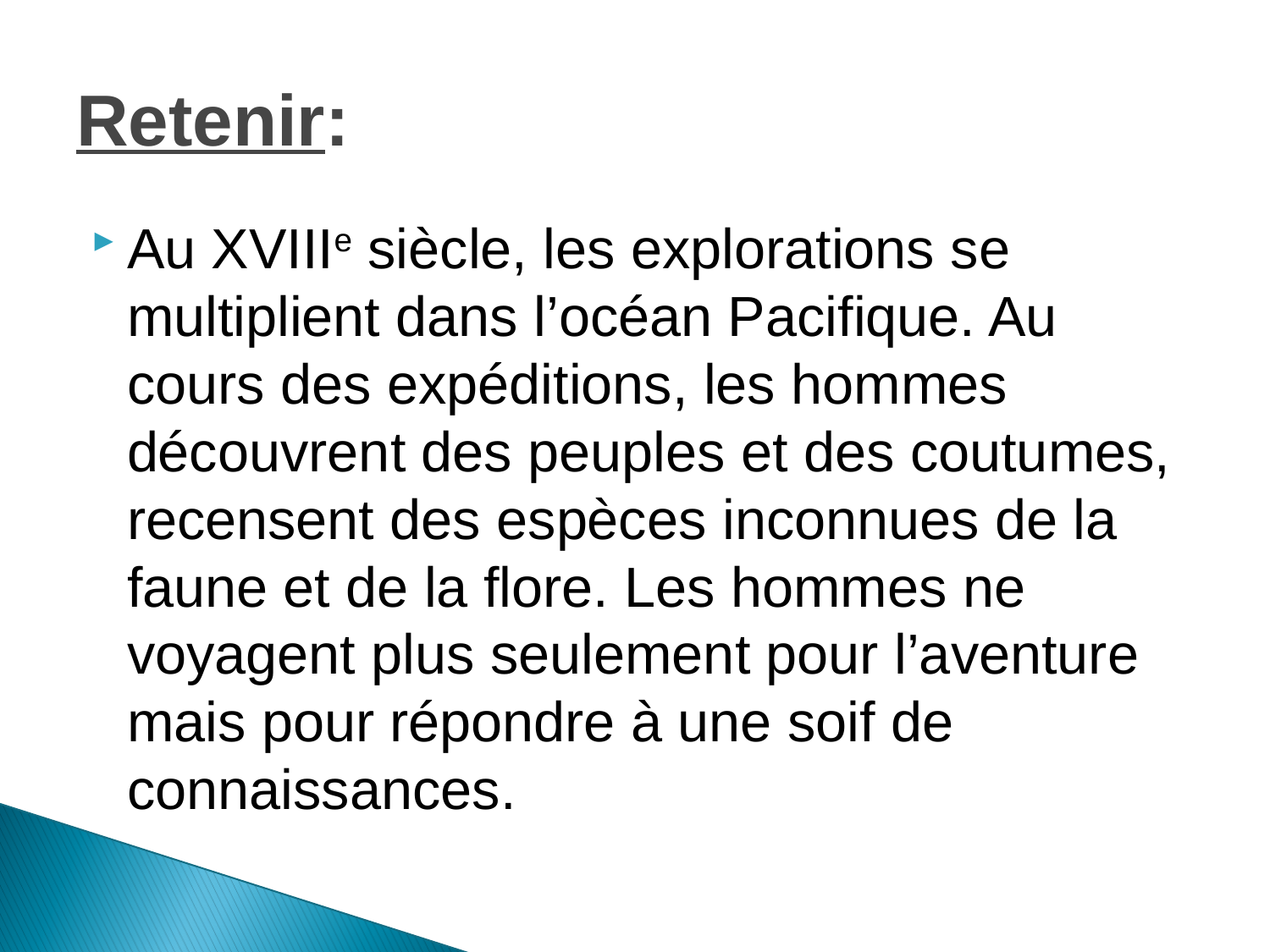

# Retenir:
Au XVIIIe siècle, les explorations se multiplient dans l’océan Pacifique. Au cours des expéditions, les hommes découvrent des peuples et des coutumes, recensent des espèces inconnues de la faune et de la flore. Les hommes ne voyagent plus seulement pour l’aventure mais pour répondre à une soif de connaissances.